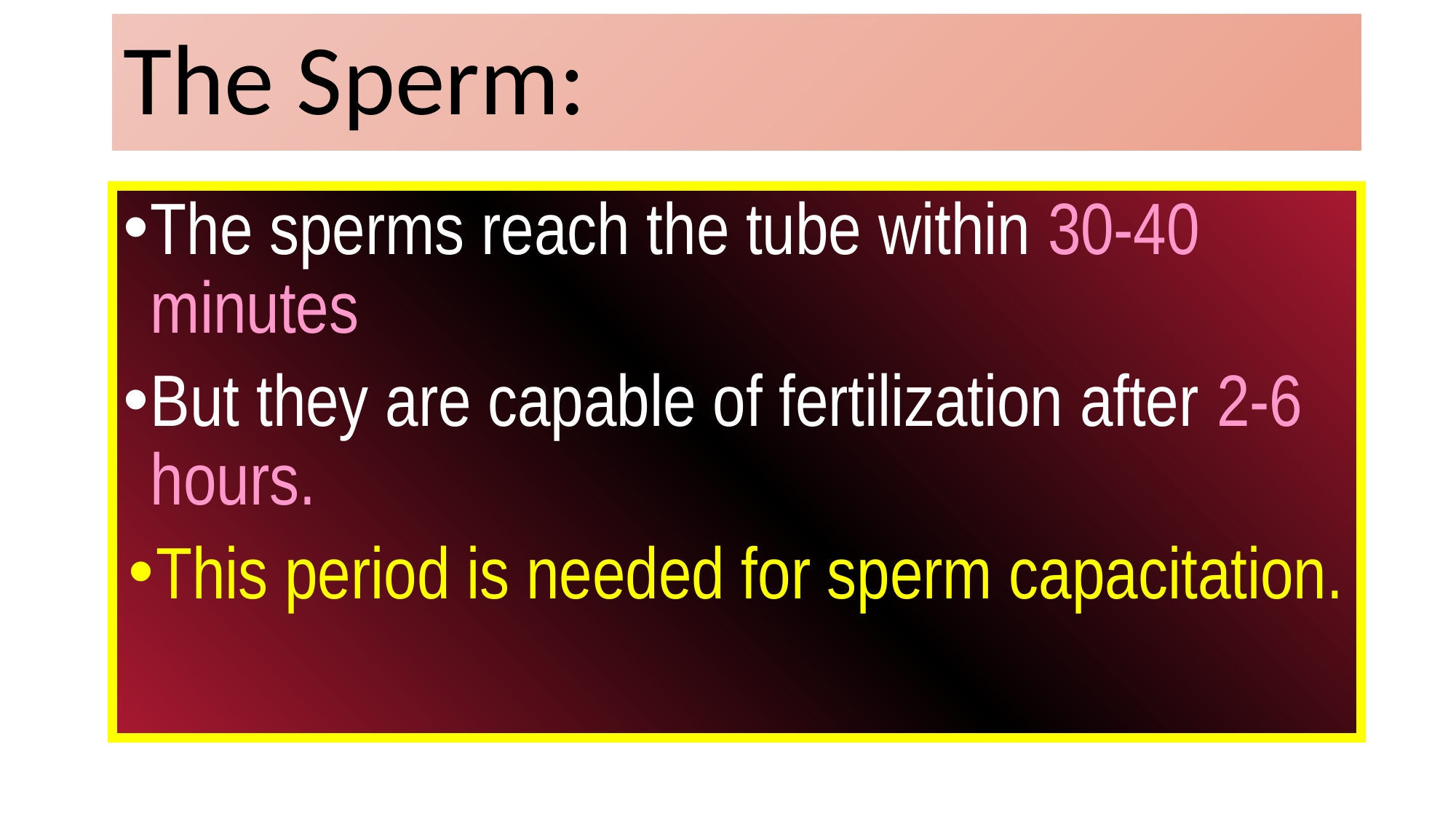

# The Sperm:
The sperms reach the tube within 30-40 minutes
But they are capable of fertilization after 2-6 hours.
This period is needed for sperm capacitation.